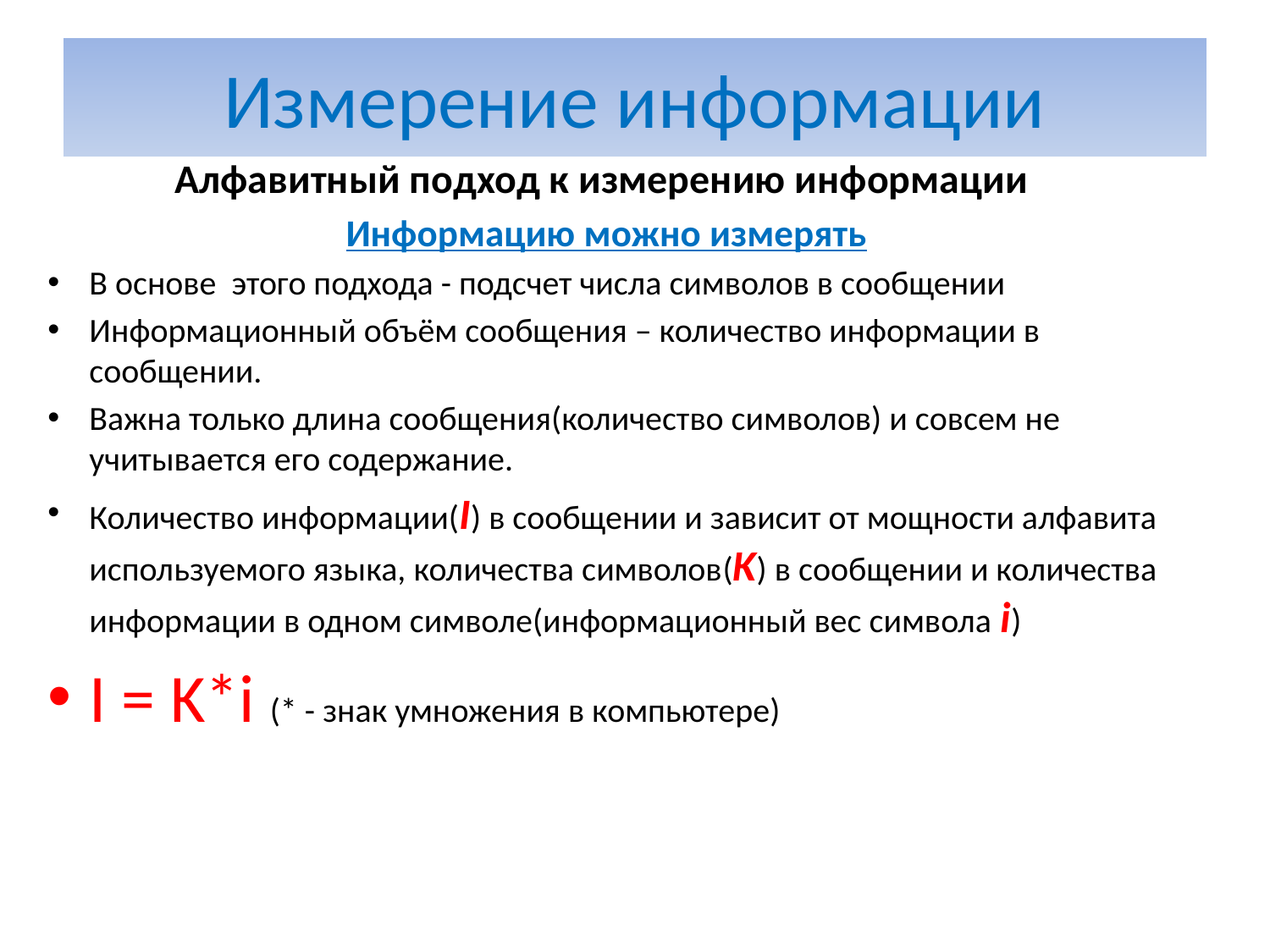

# Измерение информации
Алфавитный подход к измерению информации
Информацию можно измерять
В основе  этого подхода - подсчет числа символов в сообщении
Информационный объём сообщения – количество информации в сообщении.
Важна только длина сообщения(количество символов) и совсем не учитывается его содержание.
Количество информации(I) в сообщении и зависит от мощности алфавита используемого языка, количества символов(K) в сообщении и количества информации в одном символе(информационный вес символа i)
I = K*i (* - знак умножения в компьютере)